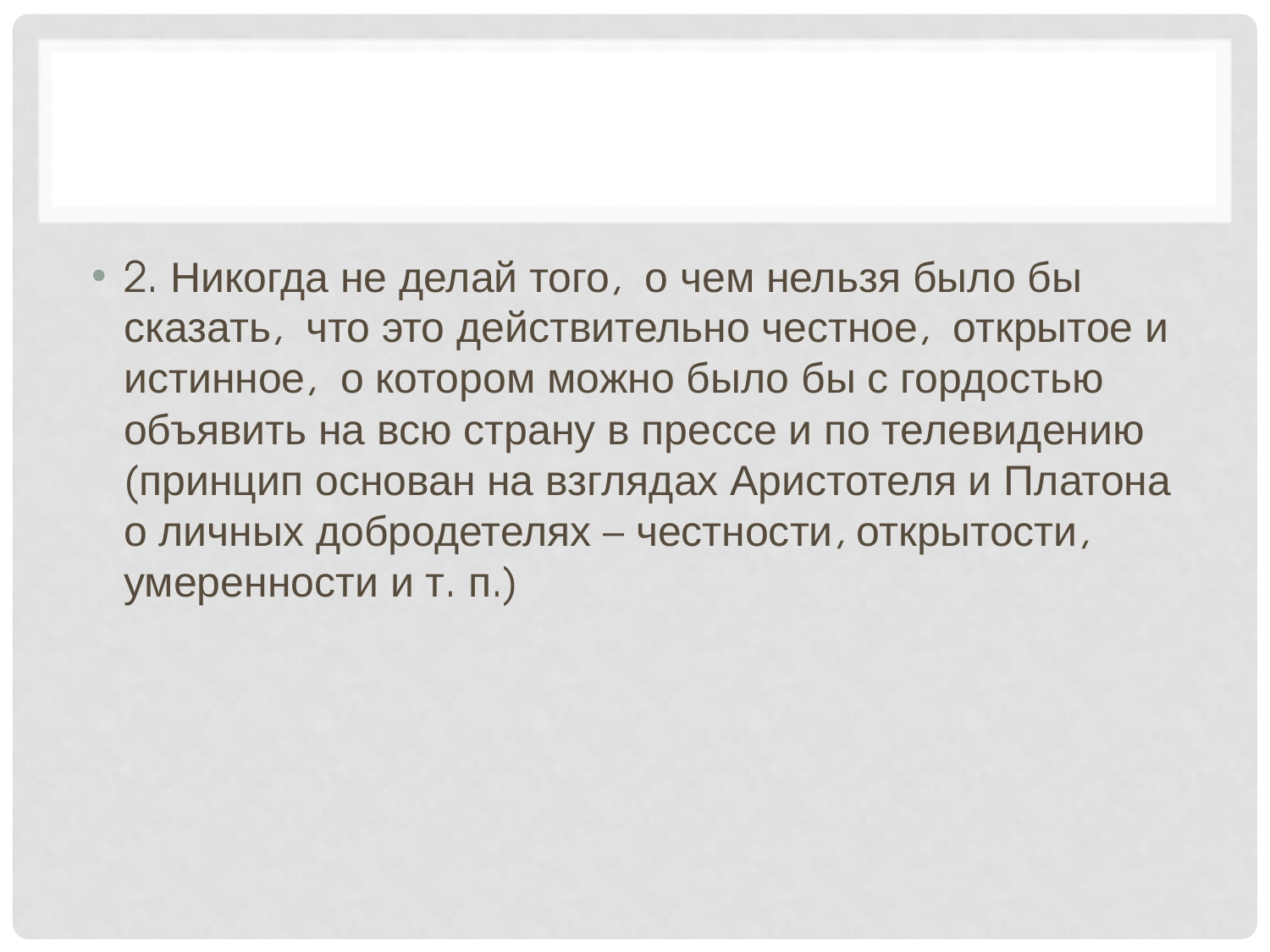

#
2. Никогда не делай того,  о чем нельзя было бы сказать,  что это действительно честное,  открытое и истинное,  о котором можно было бы с гордостью объявить на всю страну в прессе и по телевидению  (принцип основан на взглядах Аристотеля и Платона о личных добродетелях – честности, открытости, умеренности и т. п.)